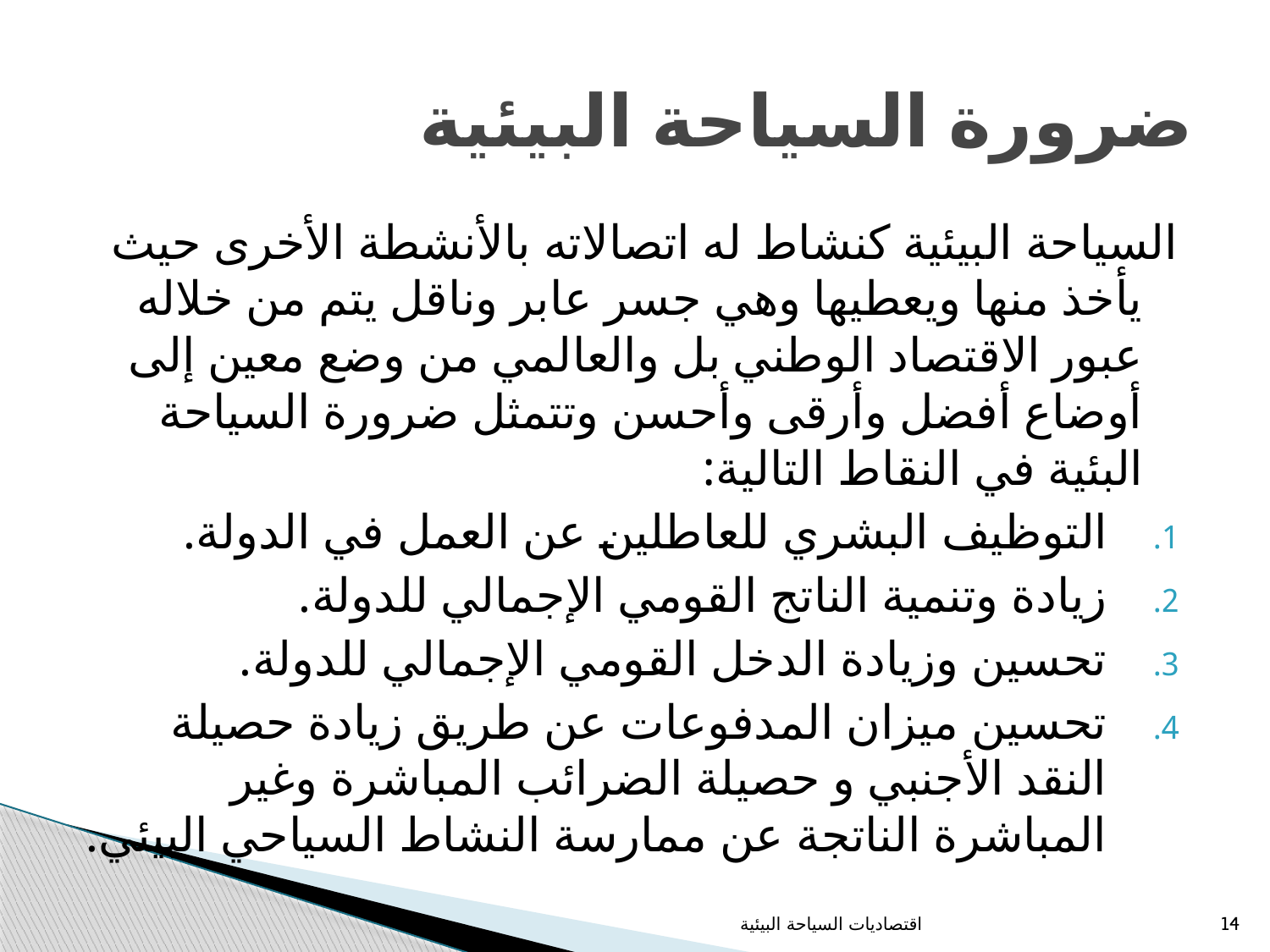

# ضرورة السياحة البيئية
السياحة البيئية كنشاط له اتصالاته بالأنشطة الأخرى حيث يأخذ منها ويعطيها وهي جسر عابر وناقل يتم من خلاله عبور الاقتصاد الوطني بل والعالمي من وضع معين إلى أوضاع أفضل وأرقى وأحسن وتتمثل ضرورة السياحة البئية في النقاط التالية:
التوظيف البشري للعاطلين عن العمل في الدولة.
زيادة وتنمية الناتج القومي الإجمالي للدولة.
تحسين وزيادة الدخل القومي الإجمالي للدولة.
تحسين ميزان المدفوعات عن طريق زيادة حصيلة النقد الأجنبي و حصيلة الضرائب المباشرة وغير المباشرة الناتجة عن ممارسة النشاط السياحي البيئي.
اقتصاديات السياحة البيئية
14